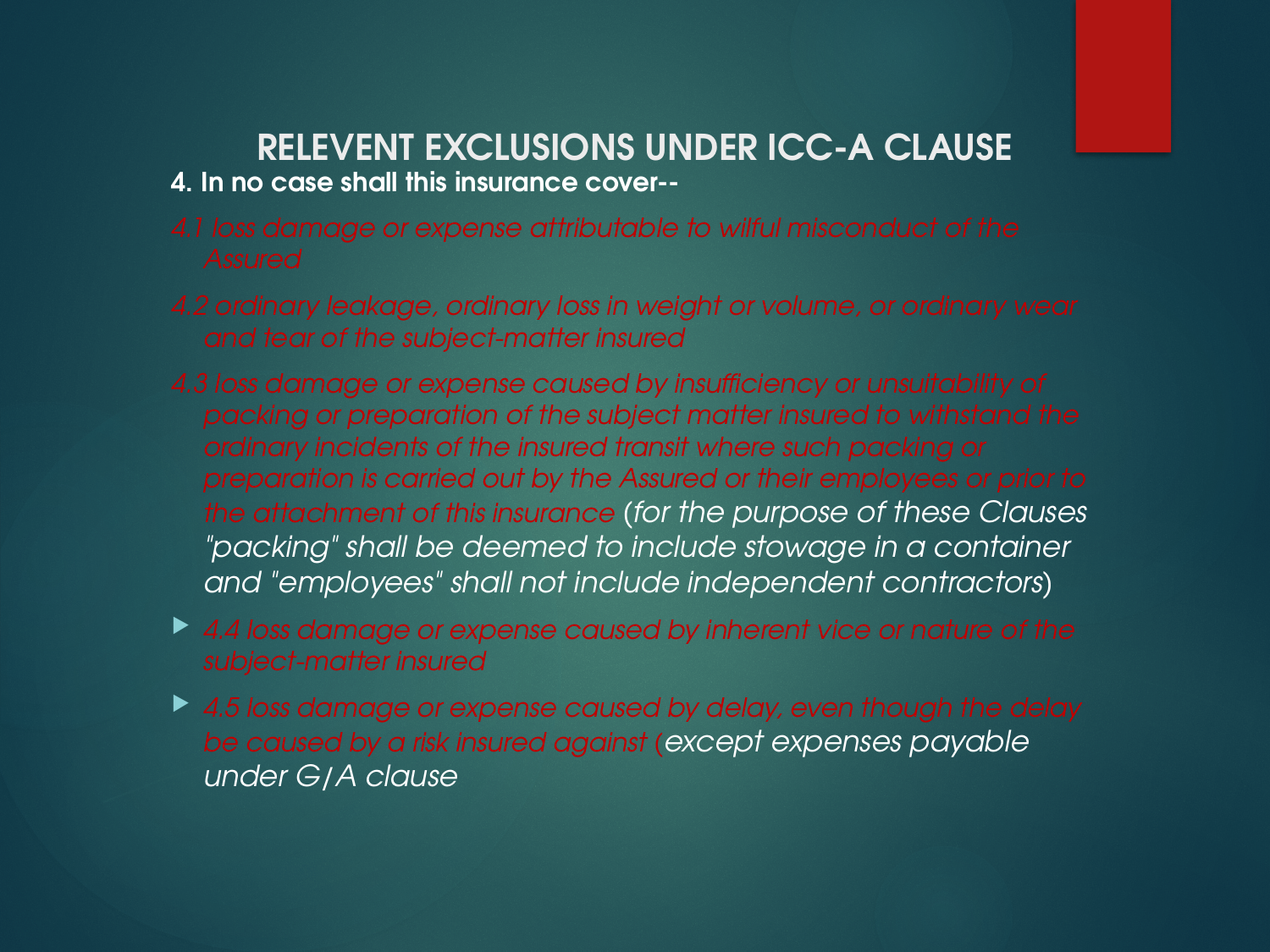

# RELEVENT EXCLUSIONS UNDER ICC-A CLAUSE
4. In no case shall this insurance cover--
4.1 loss damage or expense attributable to wilful misconduct of the Assured
4.2 ordinary leakage, ordinary loss in weight or volume, or ordinary wear and tear of the subject-matter insured
4.3 loss damage or expense caused by insufficiency or unsuitability of packing or preparation of the subject matter insured to withstand the ordinary incidents of the insured transit where such packing or preparation is carried out by the Assured or their employees or prior to the attachment of this insurance (for the purpose of these Clauses "packing" shall be deemed to include stowage in a container and "employees" shall not include independent contractors)
4.4 loss damage or expense caused by inherent vice or nature of the subject-matter insured
4.5 loss damage or expense caused by delay, even though the delay be caused by a risk insured against (except expenses payable under G/A clause